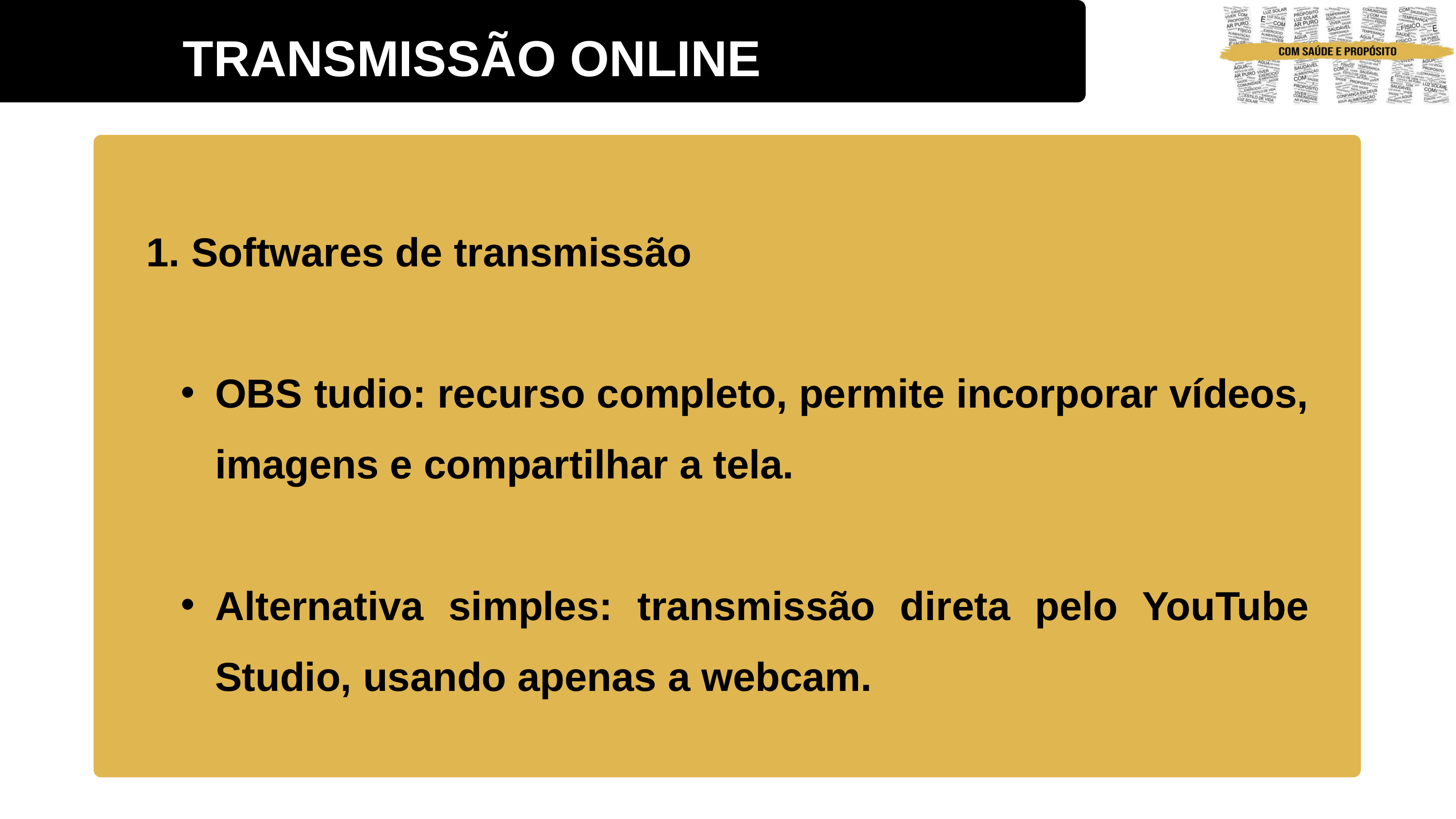

TRANSMISSÃO ONLINE

1. Softwares de transmissão

OBS tudio: recurso completo, permite incorporar vídeos, imagens e compartilhar a tela.

Alternativa simples: transmissão direta pelo YouTube Studio, usando apenas a webcam.